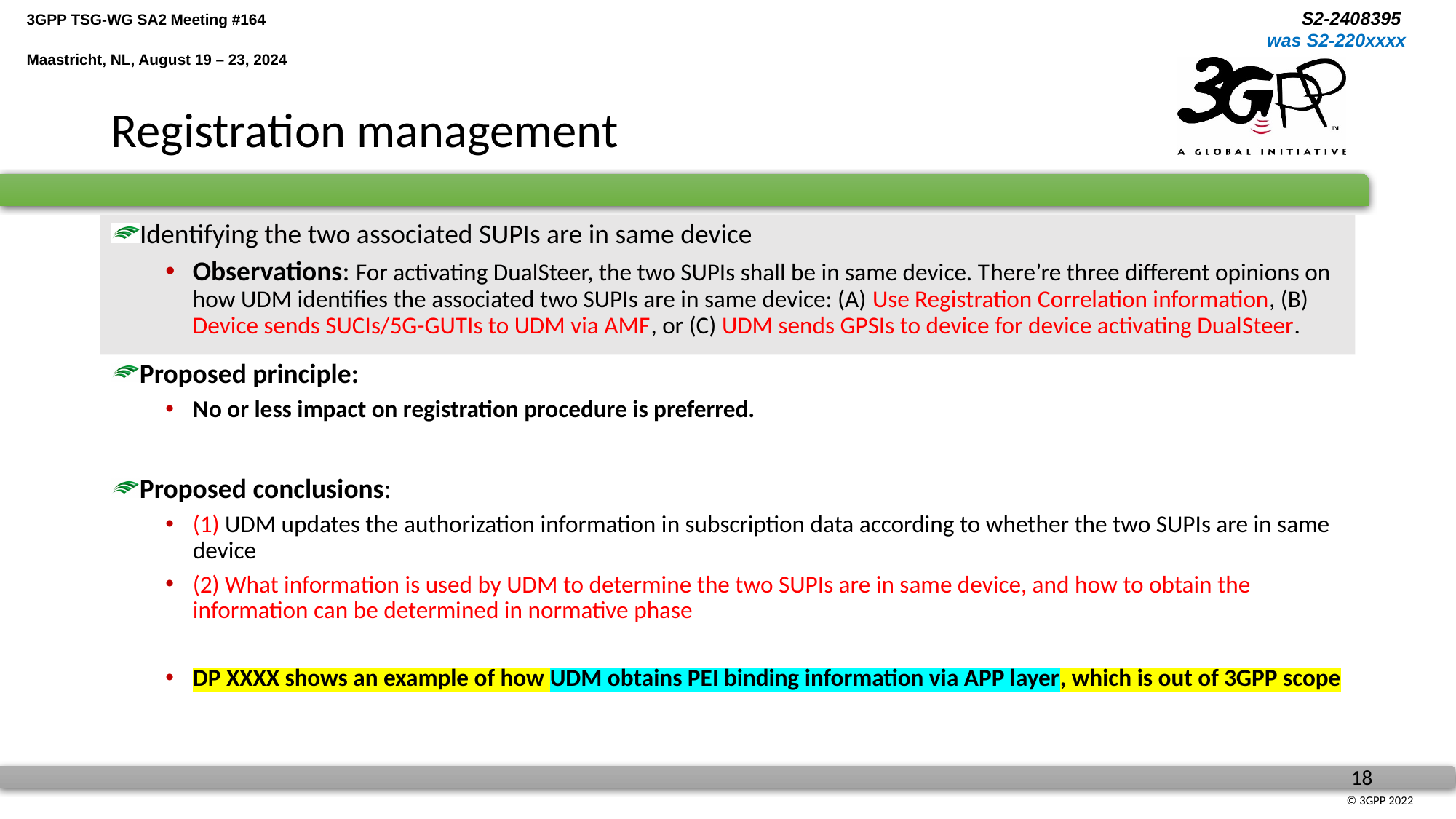

# Registration management
Identifying the two associated SUPIs are in same device
Observations: For activating DualSteer, the two SUPIs shall be in same device. There’re three different opinions on how UDM identifies the associated two SUPIs are in same device: (A) Use Registration Correlation information, (B) Device sends SUCIs/5G-GUTIs to UDM via AMF, or (C) UDM sends GPSIs to device for device activating DualSteer.

Proposed principle:
No or less impact on registration procedure is preferred.

Proposed conclusions:
(1) UDM updates the authorization information in subscription data according to whether the two SUPIs are in same device
(2) What information is used by UDM to determine the two SUPIs are in same device, and how to obtain the information can be determined in normative phase

DP XXXX shows an example of how UDM obtains PEI binding information via APP layer, which is out of 3GPP scope